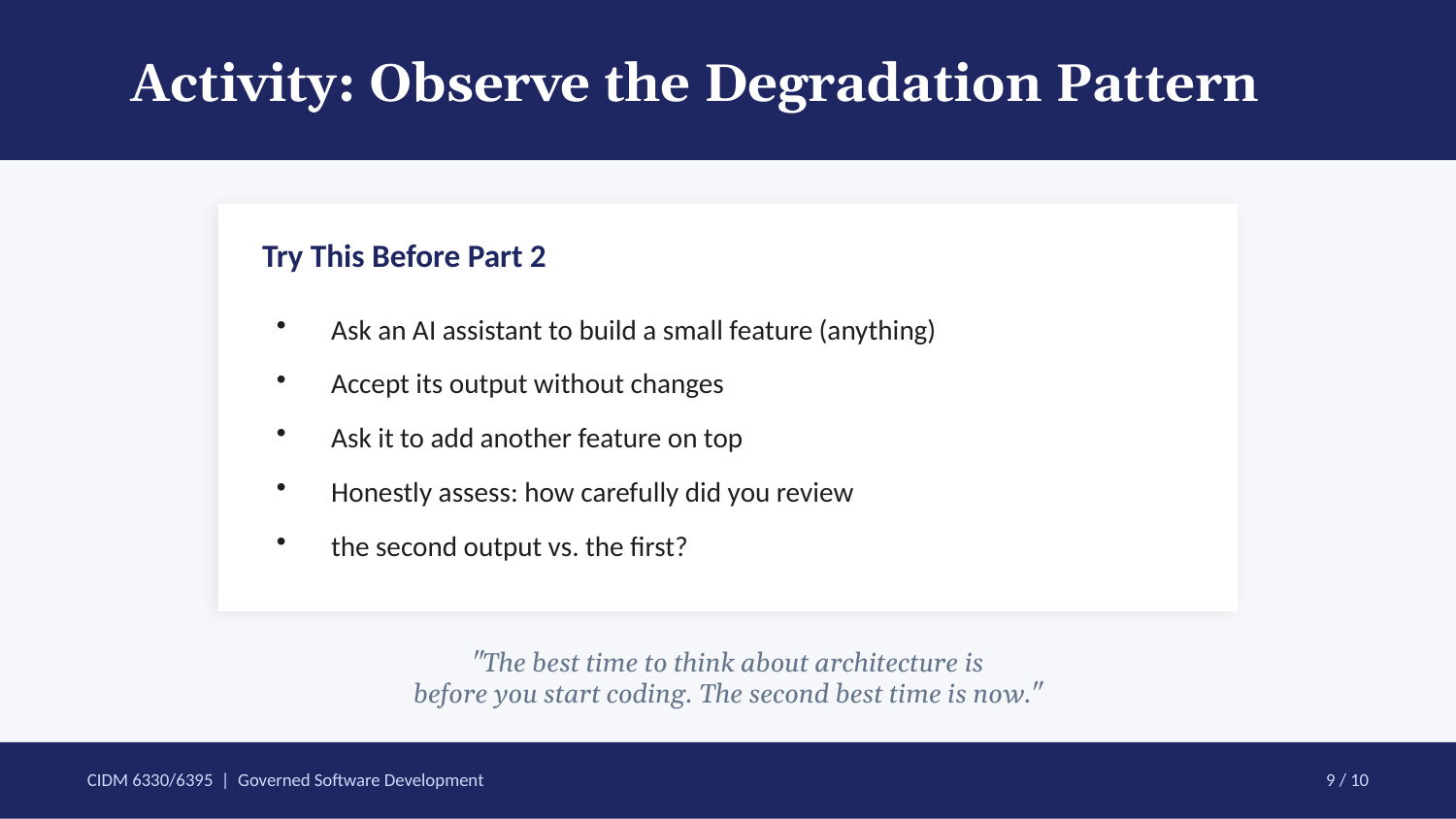

Activity: Observe the Degradation Pattern

Try This Before Part 2
Ask an AI assistant to build a small feature (anything)
Accept its output without changes
Ask it to add another feature on top
Honestly assess: how carefully did you review
the second output vs. the first?
"The best time to think about architecture is
before you start coding. The second best time is now."

CIDM 6330/6395  |  Governed Software Development
9 / 10